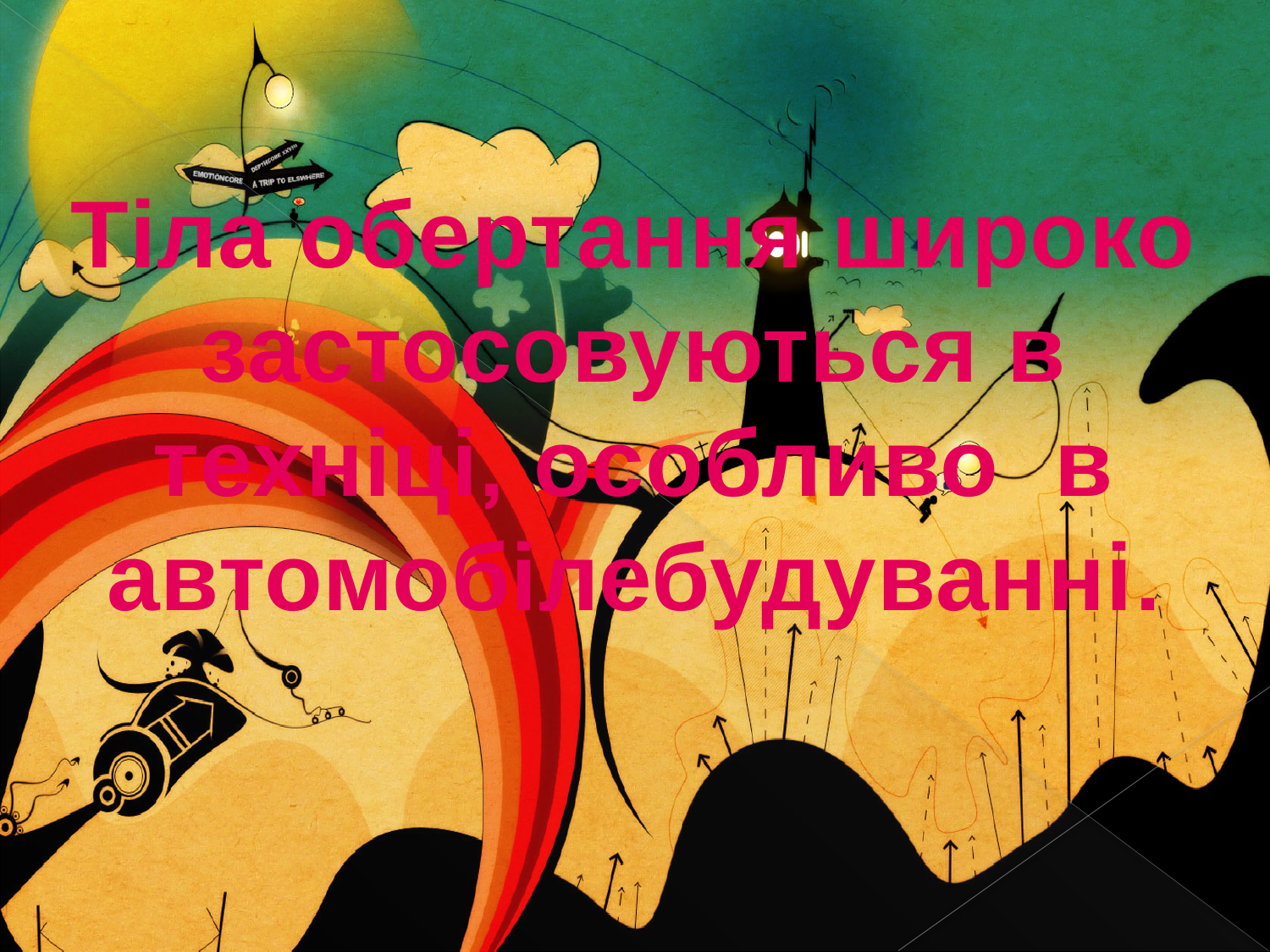

Тіла обертання широко застосовуються в техніці, особливо  в автомобілебудуванні.